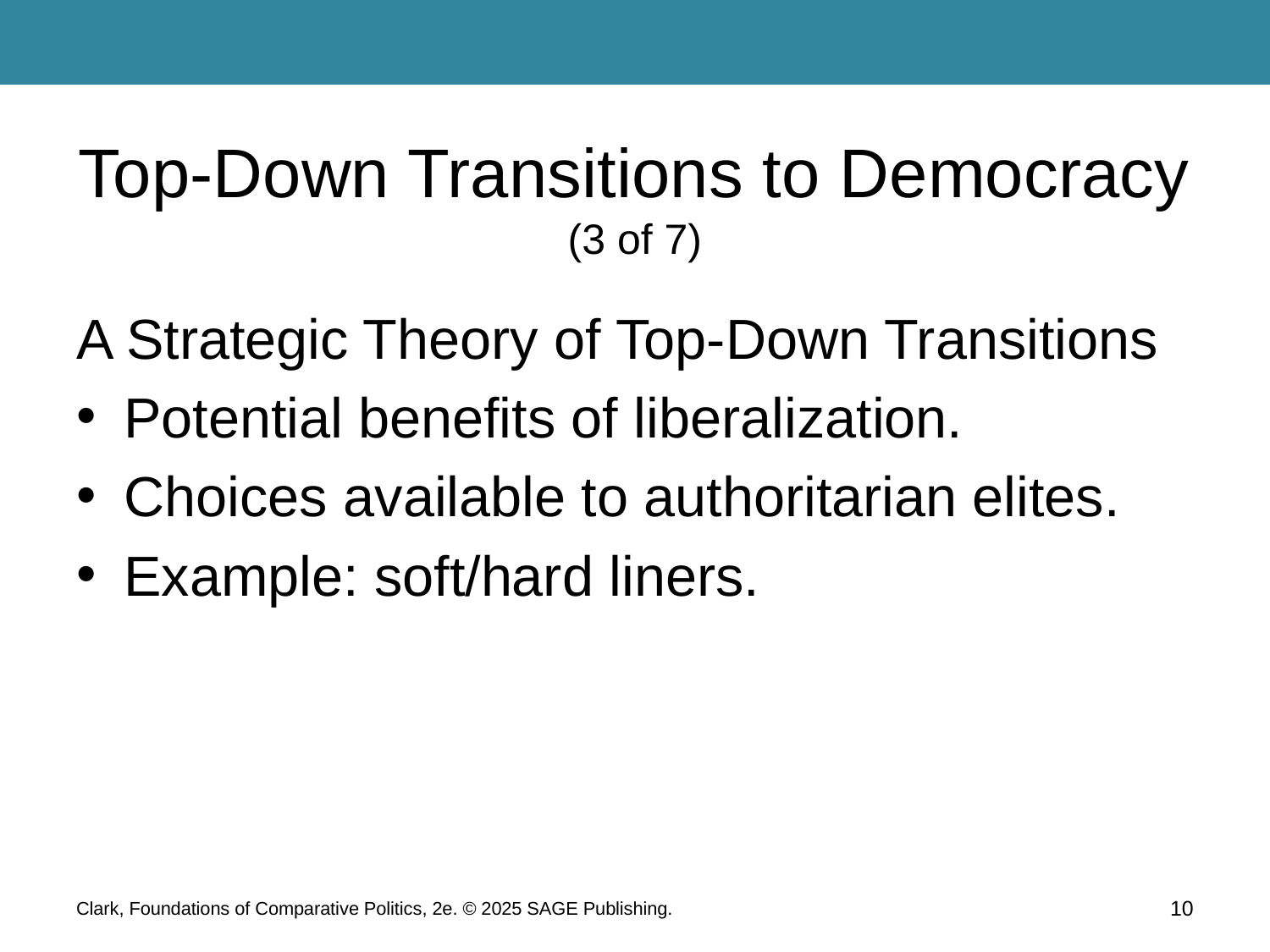

# Top-Down Transitions to Democracy (3 of 7)
A Strategic Theory of Top-Down Transitions
Potential benefits of liberalization.
Choices available to authoritarian elites.
Example: soft/hard liners.
Clark, Foundations of Comparative Politics, 2e. © 2025 SAGE Publishing.
10